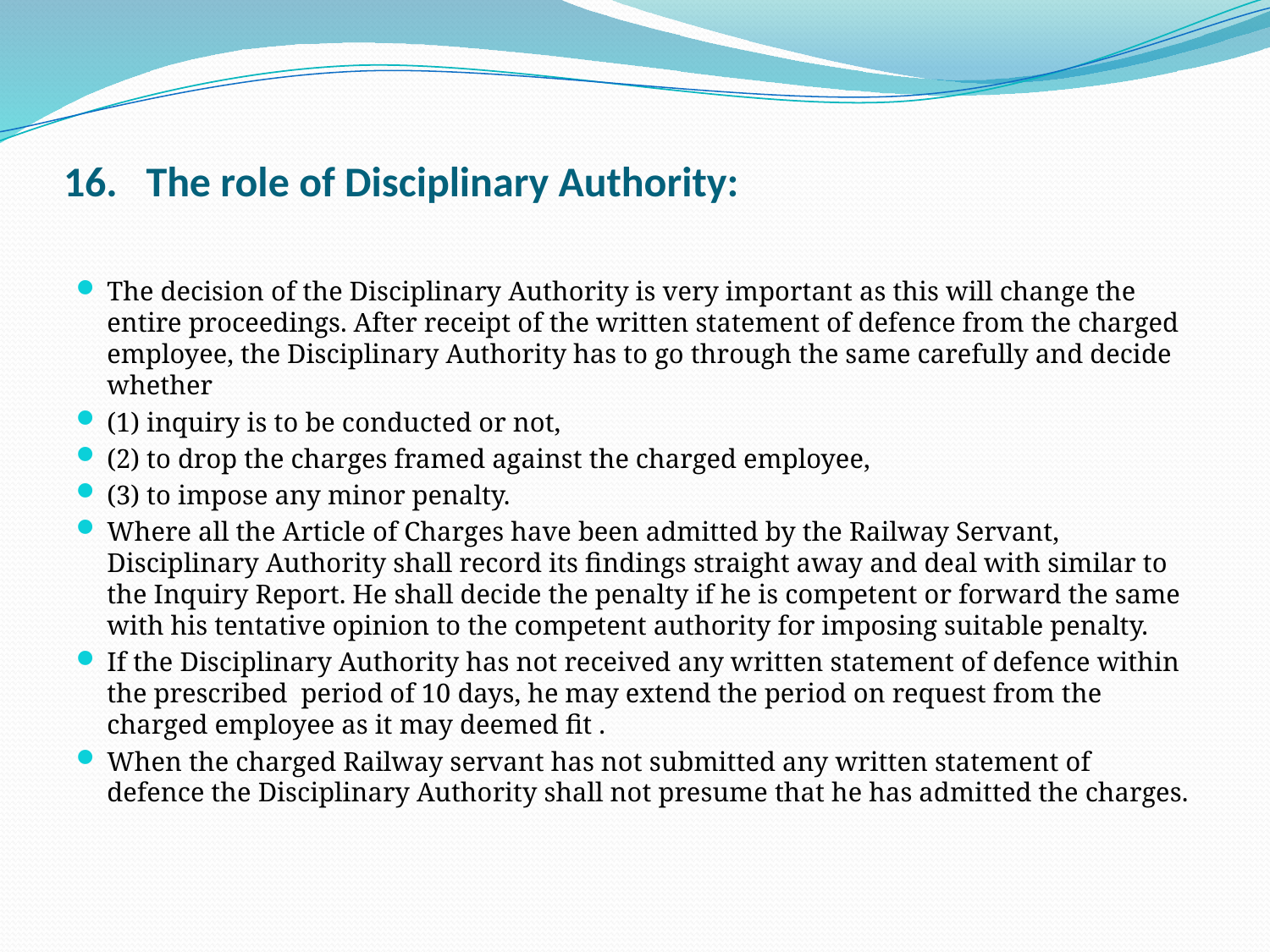

# 16.   The role of Disciplinary Authority:
The decision of the Disciplinary Authority is very important as this will change the entire proceedings. After receipt of the written statement of defence from the charged employee, the Disciplinary Authority has to go through the same carefully and decide whether
(1) inquiry is to be conducted or not,
(2) to drop the charges framed against the charged employee,
(3) to impose any minor penalty.
Where all the Article of Charges have been admitted by the Railway Servant, Disciplinary Authority shall record its findings straight away and deal with similar to the Inquiry Report. He shall decide the penalty if he is competent or forward the same with his tentative opinion to the competent authority for imposing suitable penalty.
If the Disciplinary Authority has not received any written statement of defence within the prescribed  period of 10 days, he may extend the period on request from the charged employee as it may deemed fit .
When the charged Railway servant has not submitted any written statement of defence the Disciplinary Authority shall not presume that he has admitted the charges.